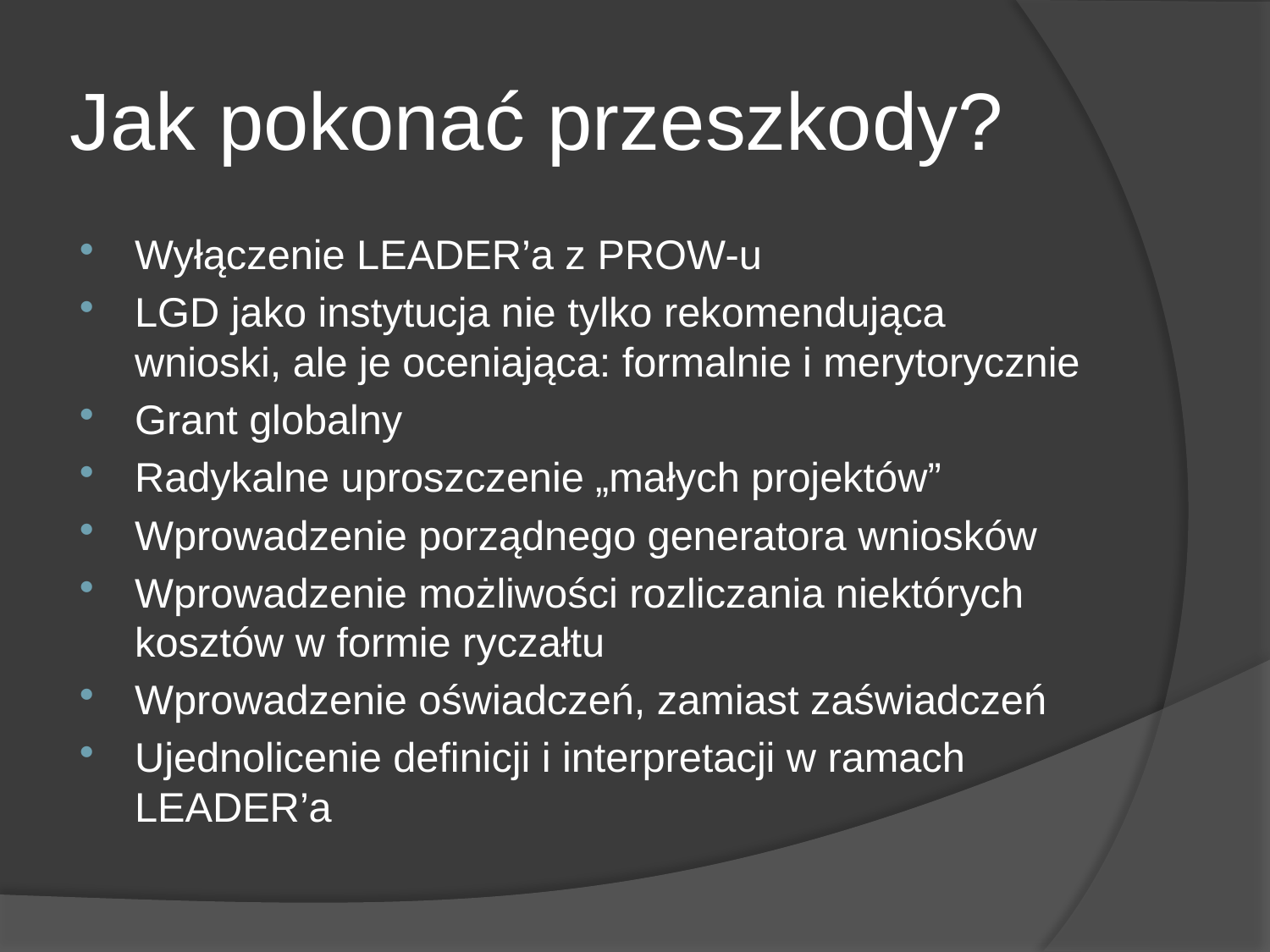

# Jak pokonać przeszkody?
Wyłączenie LEADER’a z PROW-u
LGD jako instytucja nie tylko rekomendująca wnioski, ale je oceniająca: formalnie i merytorycznie
Grant globalny
Radykalne uproszczenie „małych projektów”
Wprowadzenie porządnego generatora wniosków
Wprowadzenie możliwości rozliczania niektórych kosztów w formie ryczałtu
Wprowadzenie oświadczeń, zamiast zaświadczeń
Ujednolicenie definicji i interpretacji w ramach LEADER’a